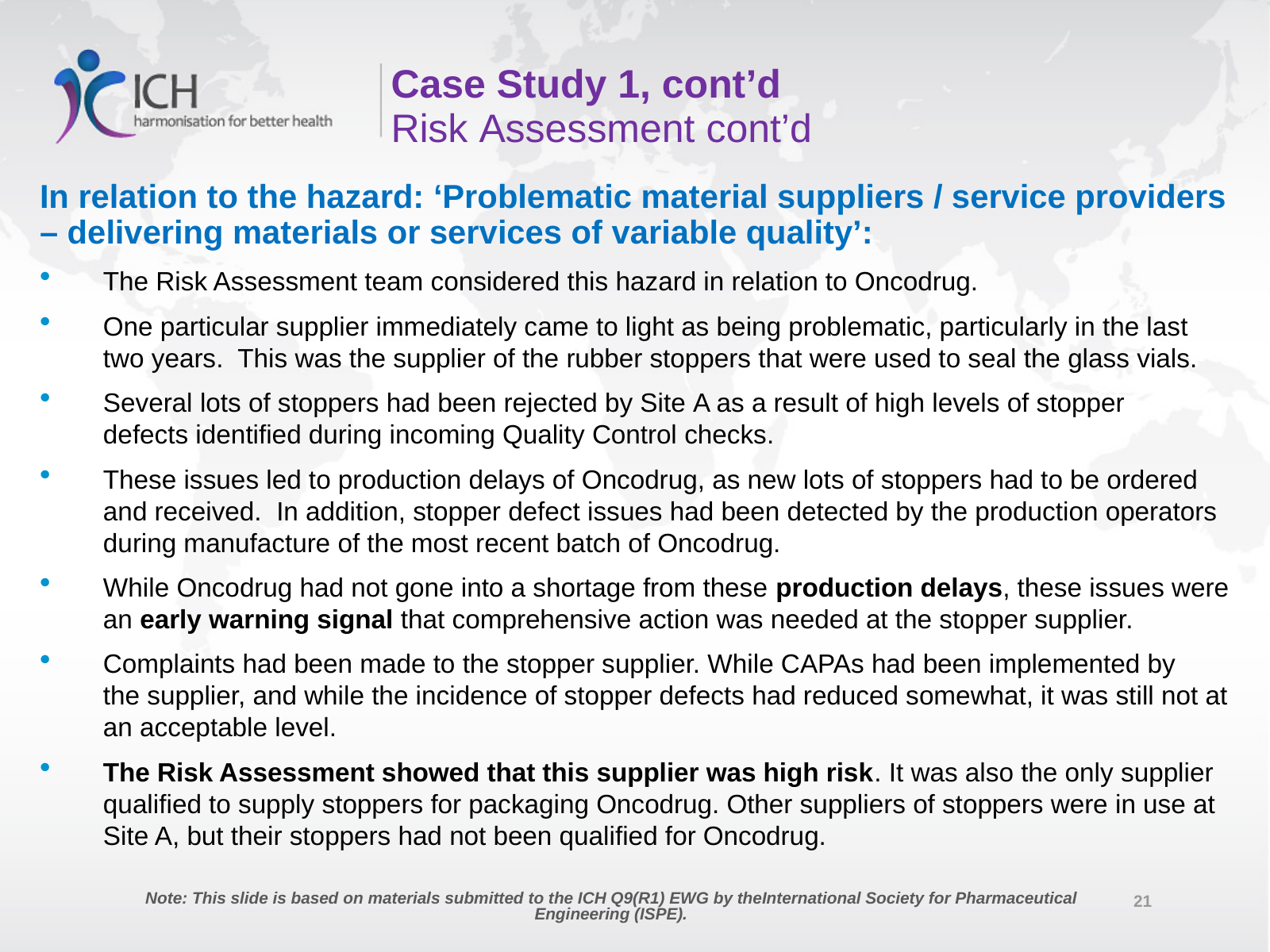

# Case Study 1, cont’d   Risk Assessment cont’d
In relation to the hazard: ‘Problematic material suppliers / service providers – delivering materials or services of variable quality’:
The Risk Assessment team considered this hazard in relation to Oncodrug.
One particular supplier immediately came to light as being problematic, particularly in the last two years.  This was the supplier of the rubber stoppers that were used to seal the glass vials.
Several lots of stoppers had been rejected by Site A as a result of high levels of stopper defects identified during incoming Quality Control checks.
These issues led to production delays of Oncodrug, as new lots of stoppers had to be ordered and received.  In addition, stopper defect issues had been detected by the production operators during manufacture of the most recent batch of Oncodrug.
While Oncodrug had not gone into a shortage from these production delays, these issues were an early warning signal that comprehensive action was needed at the stopper supplier.
Complaints had been made to the stopper supplier. While CAPAs had been implemented by the supplier, and while the incidence of stopper defects had reduced somewhat, it was still not at an acceptable level.
The Risk Assessment showed that this supplier was high risk. It was also the only supplier qualified to supply stoppers for packaging Oncodrug. Other suppliers of stoppers were in use at Site A, but their stoppers had not been qualified for Oncodrug.
Note: This slide is based on materials submitted to the ICH Q9(R1) EWG by theInternational Society for Pharmaceutical Engineering (ISPE).